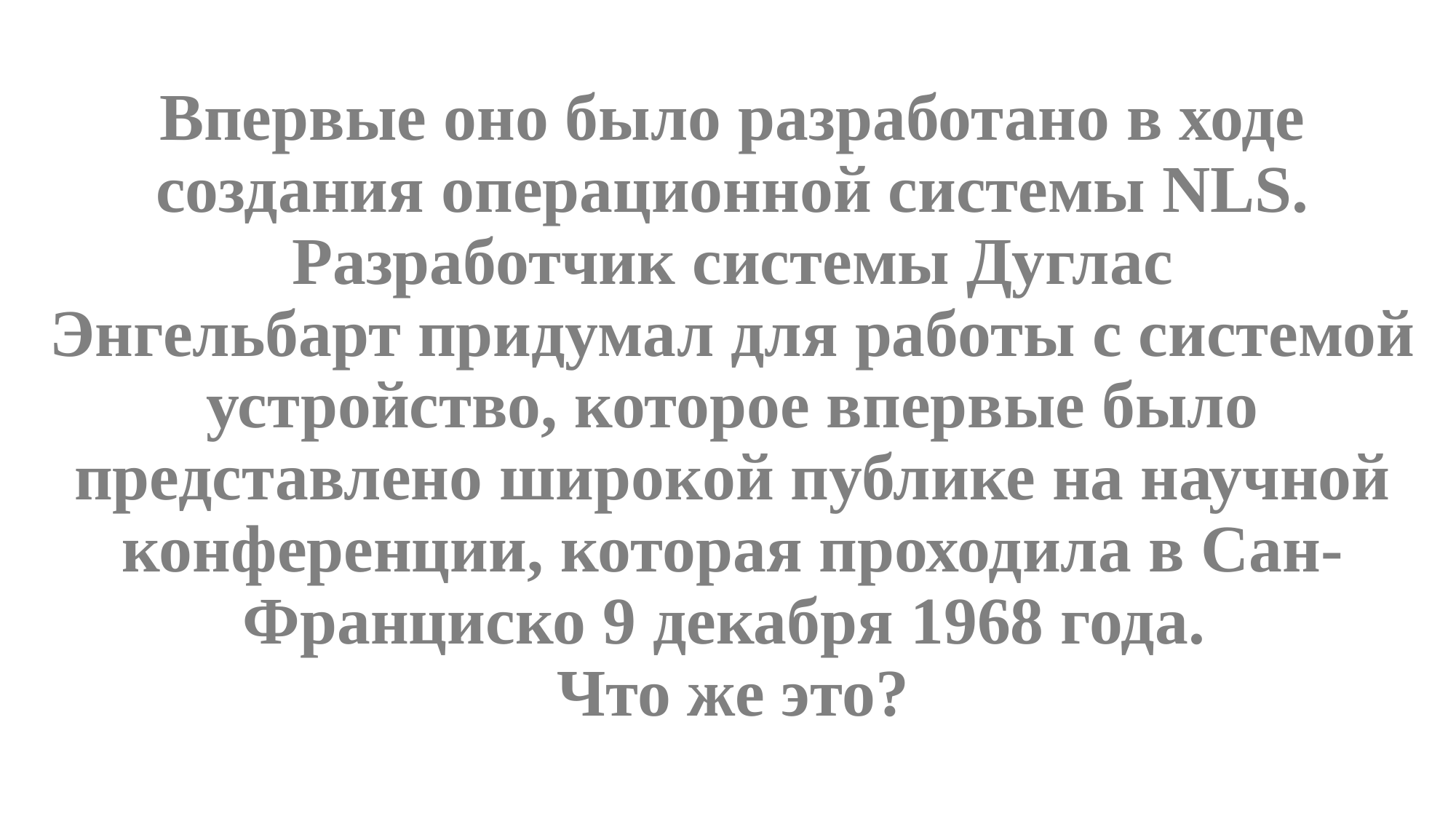

# Впервые оно было разработано в ходе создания операционной системы NLS. Разработчик системы Дуглас Энгельбарт придумал для работы с системой устройство, которое впервые было представлено широкой публике на научной конференции, которая проходила в Сан-Франциско 9 декабря 1968 года. Что же это?